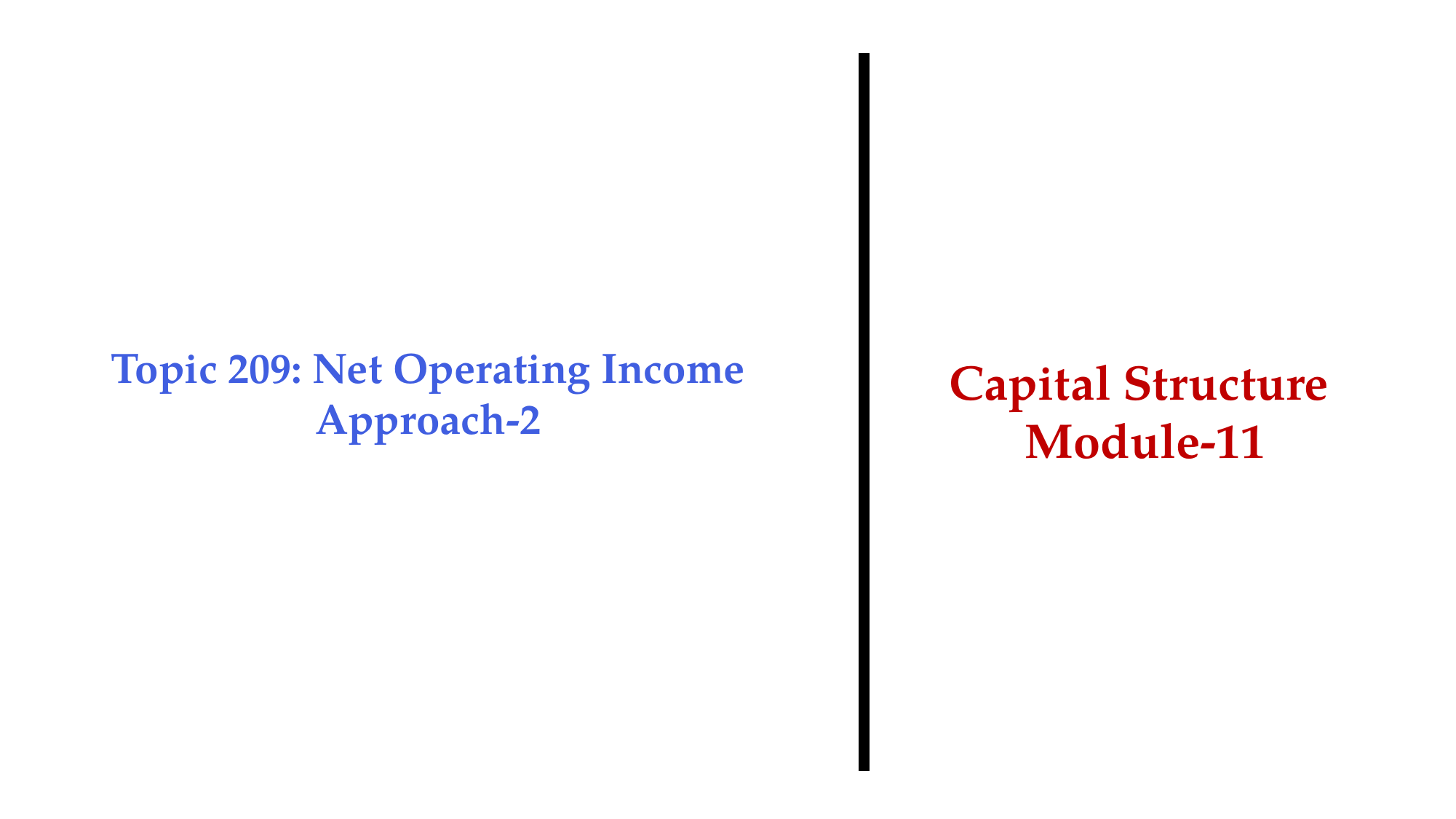

Topic 209: Net Operating Income Approach-2
Capital Structure
Module-11